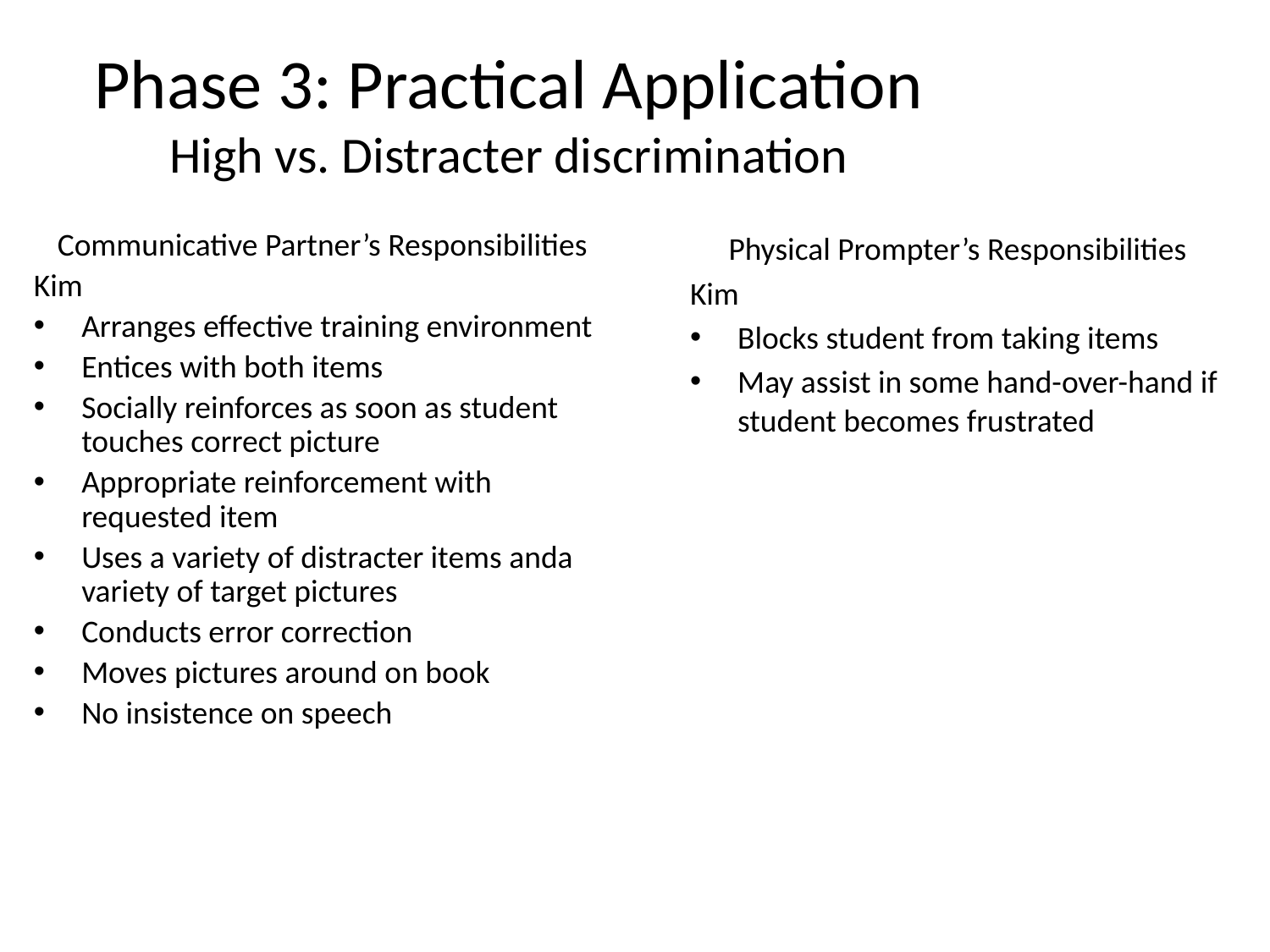

# Phase 3: Practical Application High vs. Distracter discrimination
Communicative Partner’s Responsibilities
Kim
Arranges effective training environment
Entices with both items
Socially reinforces as soon as student touches correct picture
Appropriate reinforcement with requested item
Uses a variety of distracter items anda variety of target pictures
Conducts error correction
Moves pictures around on book
No insistence on speech

Physical Prompter’s Responsibilities
Kim
Blocks student from taking items
May assist in some hand-over-hand if student becomes frustrated